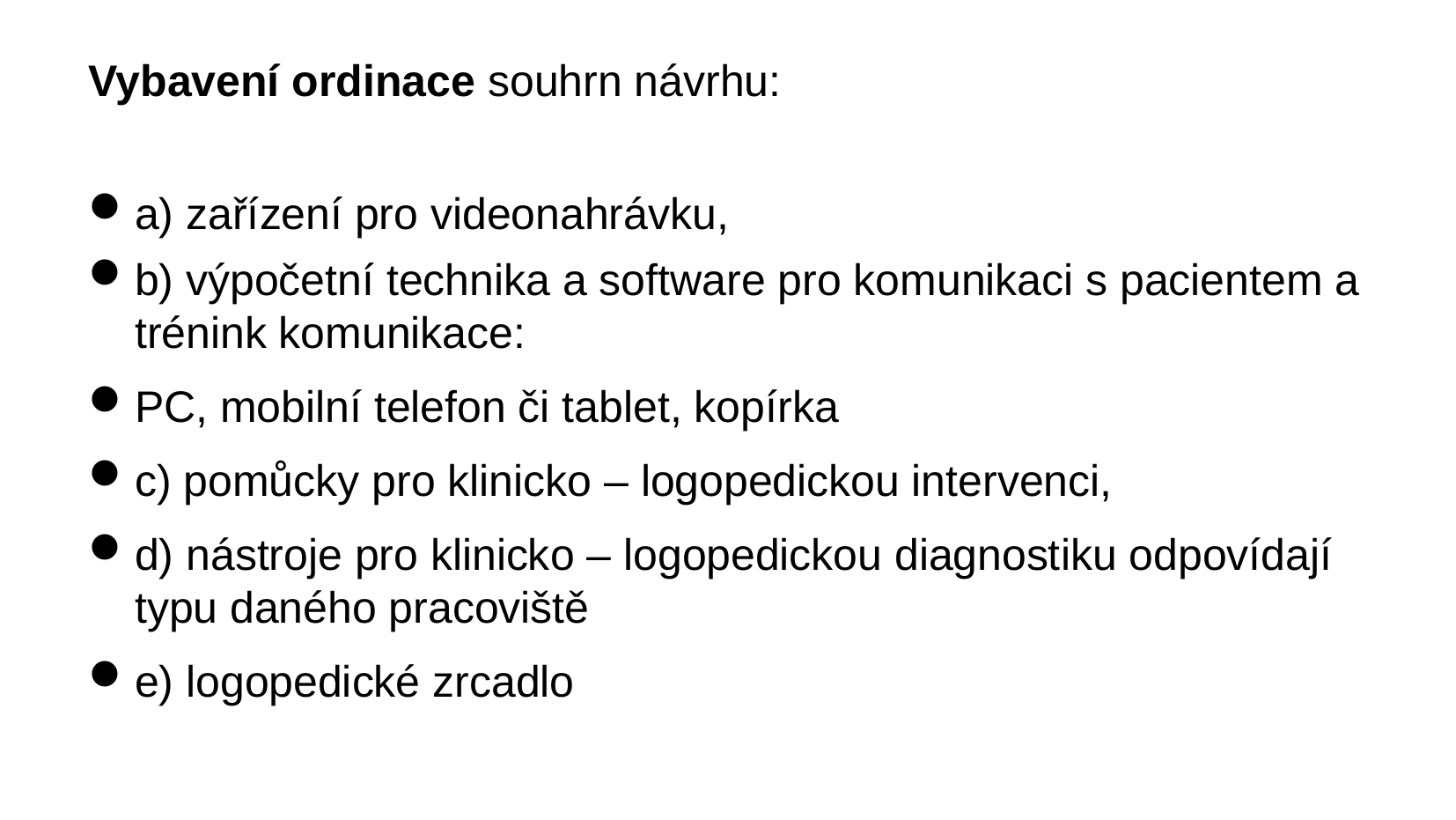

Vybavení ordinace souhrn návrhu:

a) zařízení pro videonahrávku,
b) výpočetní technika a software pro komunikaci s pacientem a trénink komunikace:
PC, mobilní telefon či tablet, kopírka
c) pomůcky pro klinicko – logopedickou intervenci,
d) nástroje pro klinicko – logopedickou diagnostiku odpovídají typu daného pracoviště
e) logopedické zrcadlo